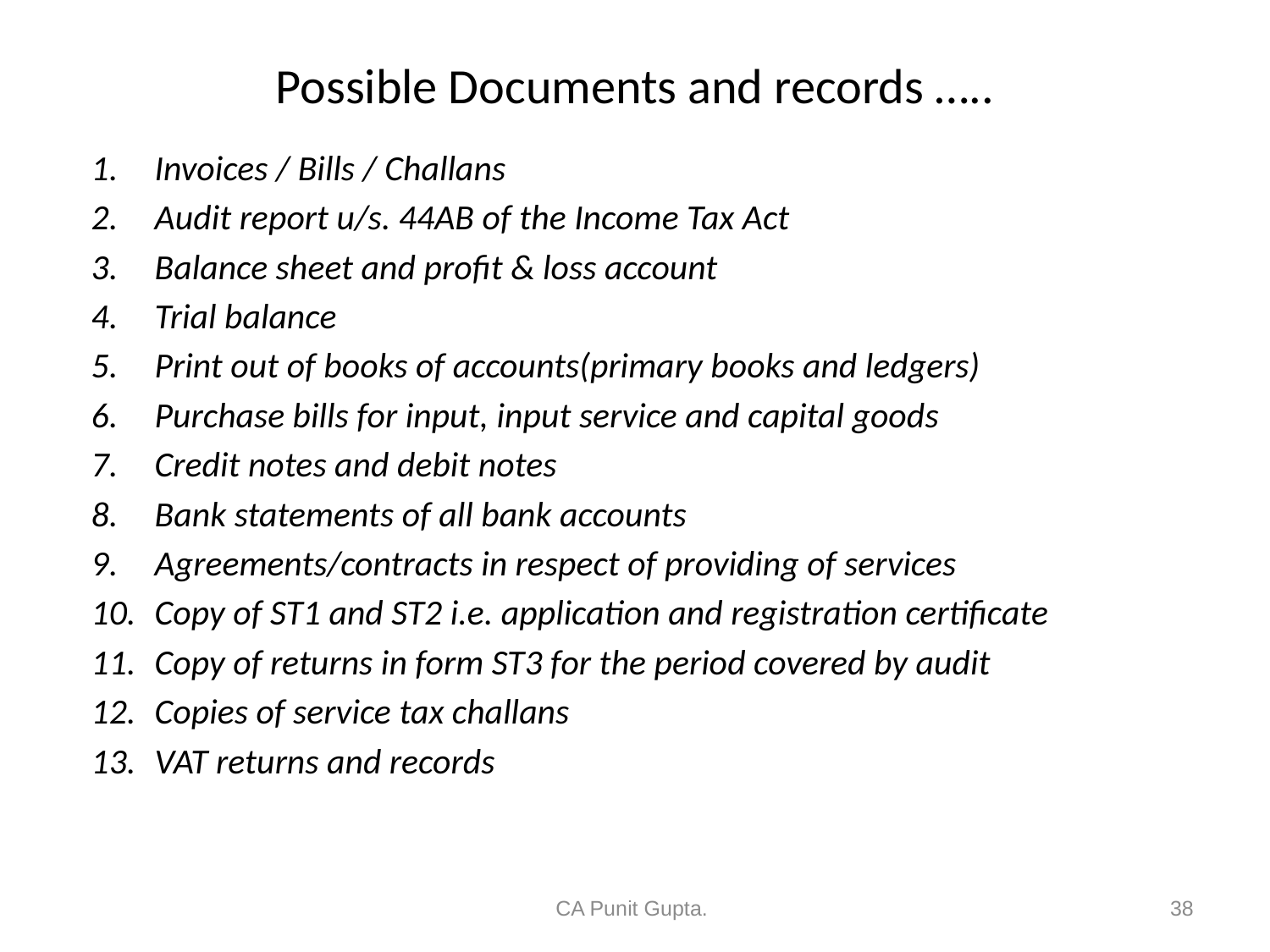

# Possible Documents and records …..
Invoices / Bills / Challans
Audit report u/s. 44AB of the Income Tax Act
Balance sheet and profit & loss account
Trial balance
Print out of books of accounts(primary books and ledgers)
Purchase bills for input, input service and capital goods
Credit notes and debit notes
Bank statements of all bank accounts
Agreements/contracts in respect of providing of services
Copy of ST1 and ST2 i.e. application and registration certificate
Copy of returns in form ST3 for the period covered by audit
Copies of service tax challans
VAT returns and records

CA Punit Gupta.
38